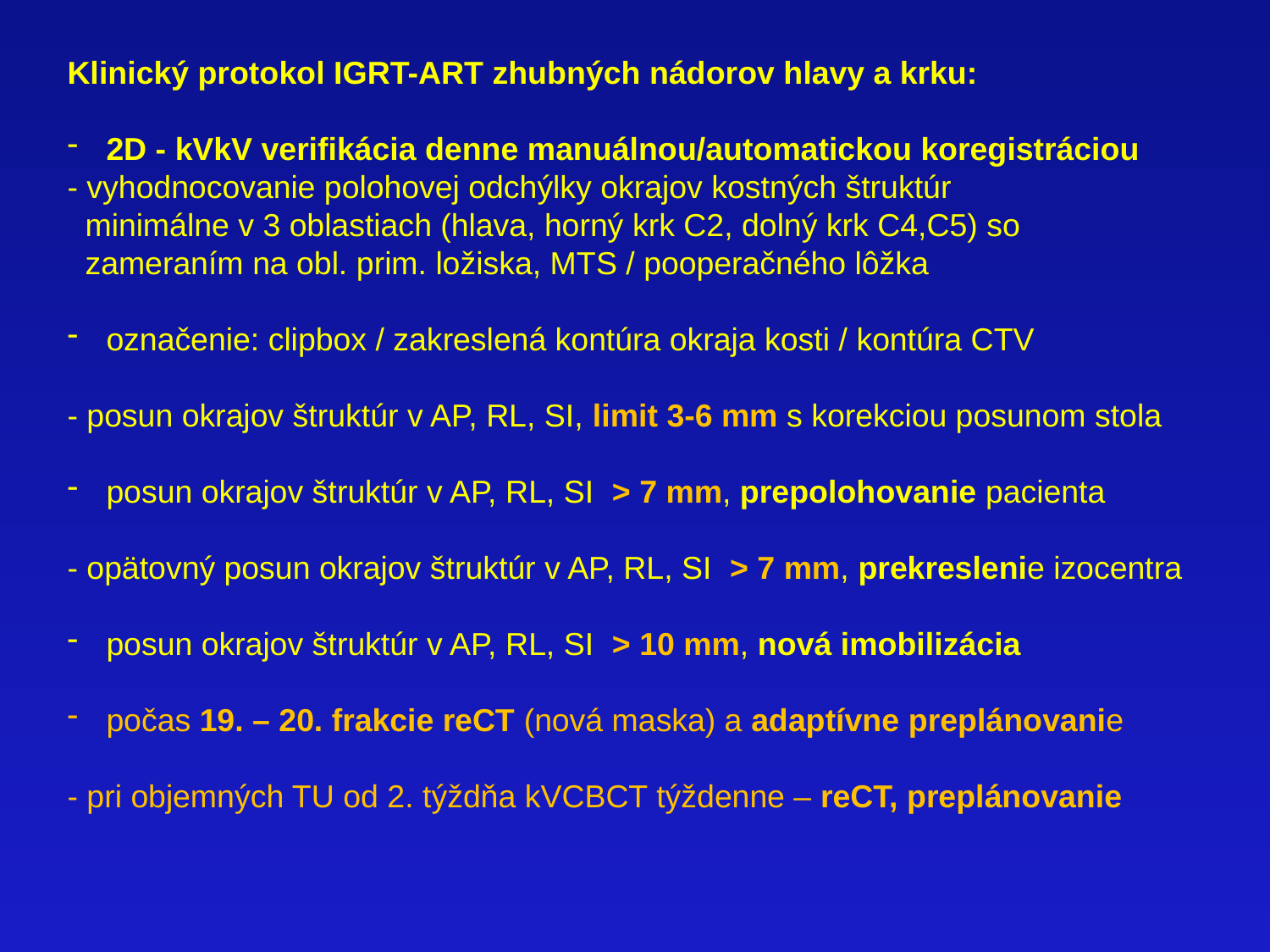

Klinický protokol IGRT-ART zhubných nádorov hlavy a krku:

 2D - kVkV verifikácia denne manuálnou/automatickou koregistráciou
- vyhodnocovanie polohovej odchýlky okrajov kostných štruktúr
  minimálne v 3 oblastiach (hlava, horný krk C2, dolný krk C4,C5) so
  zameraním na obl. prim. ložiska, MTS / pooperačného lôžka

 označenie: clipbox / zakreslená kontúra okraja kosti / kontúra CTV

- posun okrajov štruktúr v AP, RL, SI, limit 3-6 mm s korekciou posunom stola

 posun okrajov štruktúr v AP, RL, SI  > 7 mm, prepolohovanie pacienta

- opätovný posun okrajov štruktúr v AP, RL, SI  > 7 mm, prekreslenie izocentra

 posun okrajov štruktúr v AP, RL, SI  > 10 mm, nová imobilizácia

 počas 19. – 20. frakcie reCT (nová maska) a adaptívne preplánovanie

- pri objemných TU od 2. týždňa kVCBCT týždenne – reCT, preplánovanie